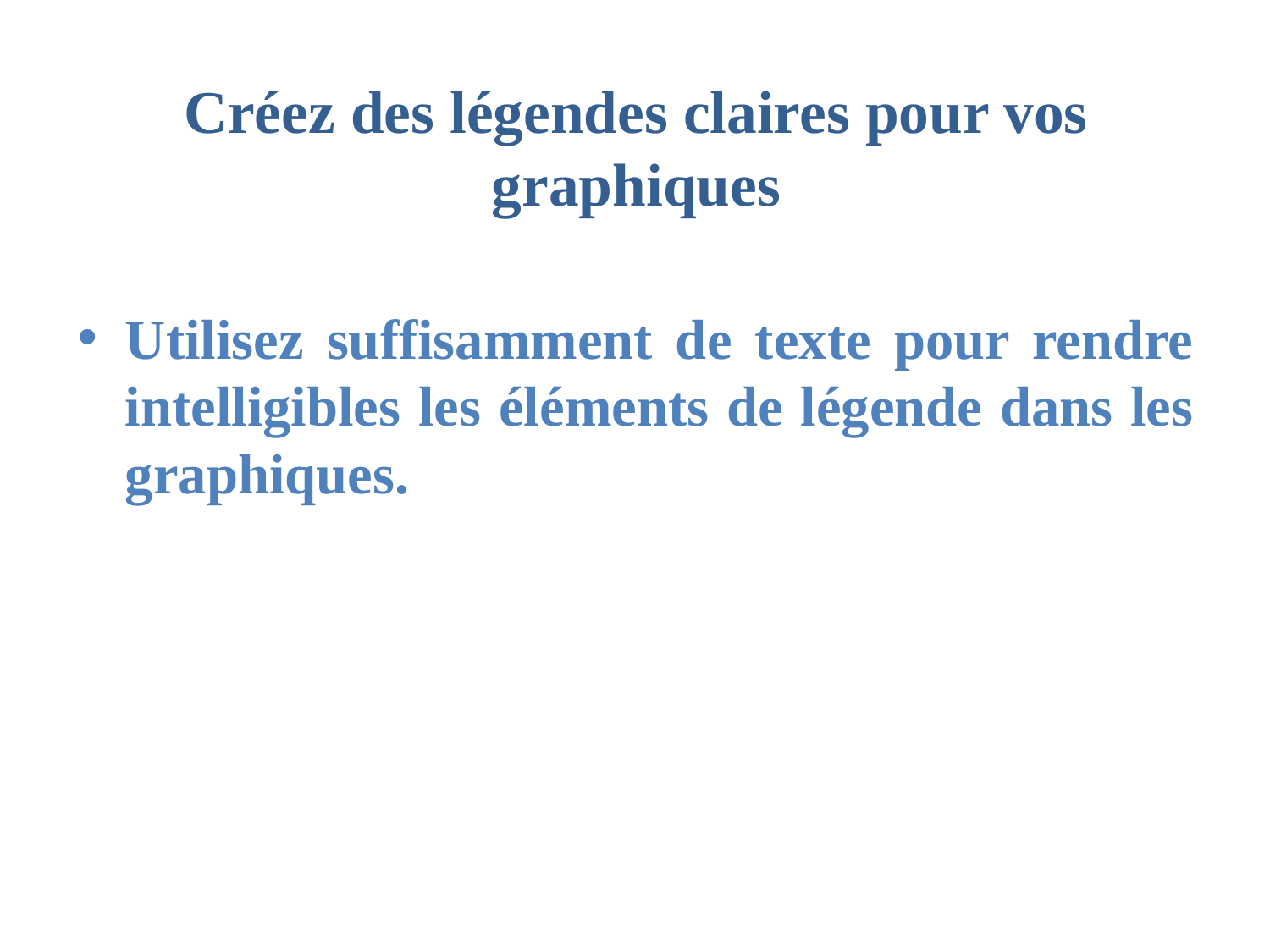

# Créez des légendes claires pour vos graphiques
Utilisez suffisamment de texte pour rendre intelligibles les éléments de légende dans les graphiques.